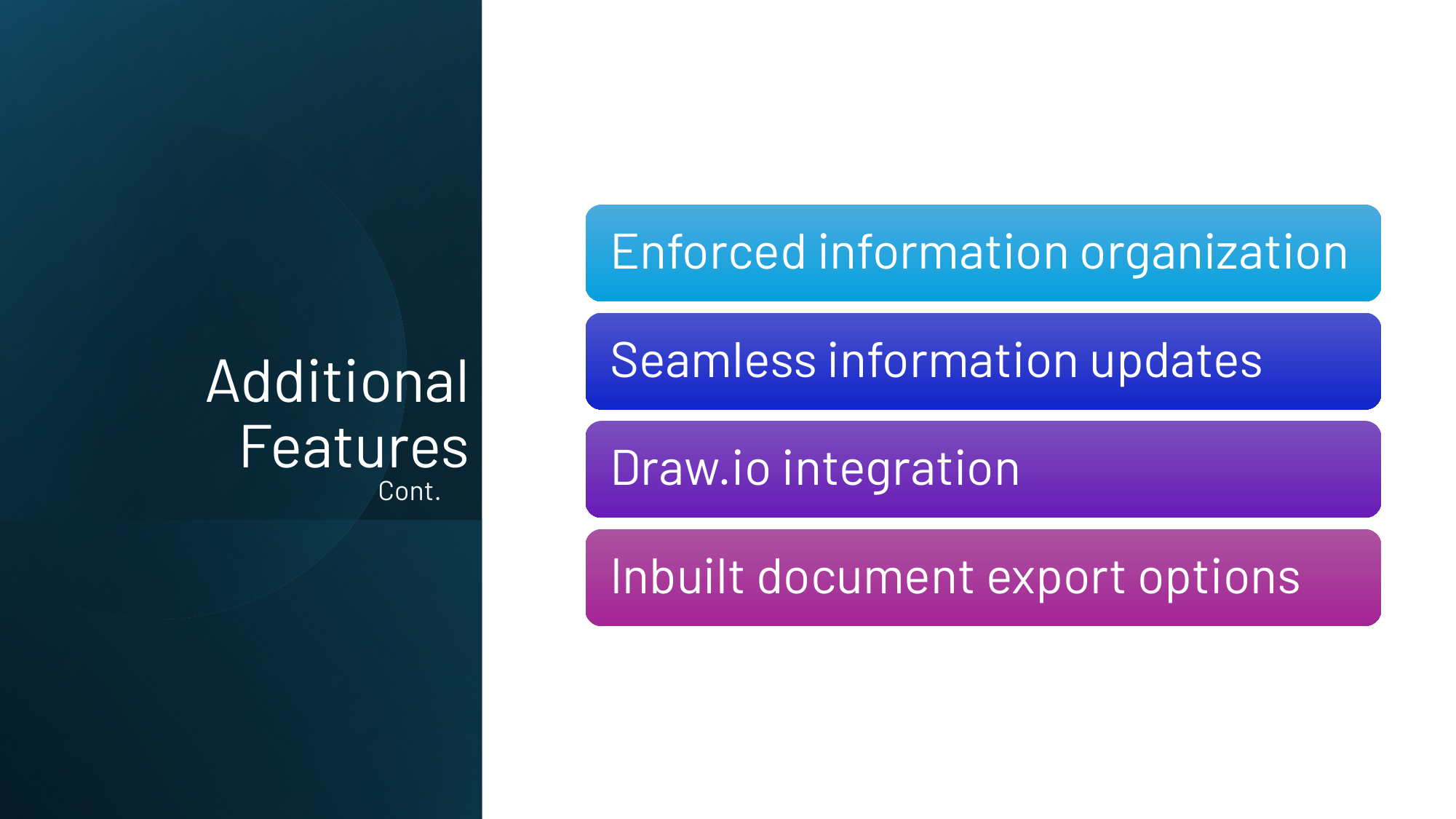

Enforced information organization
Seamless information updates
Draw.io integration
Inbuilt document export options

# Additional Features

Cont.